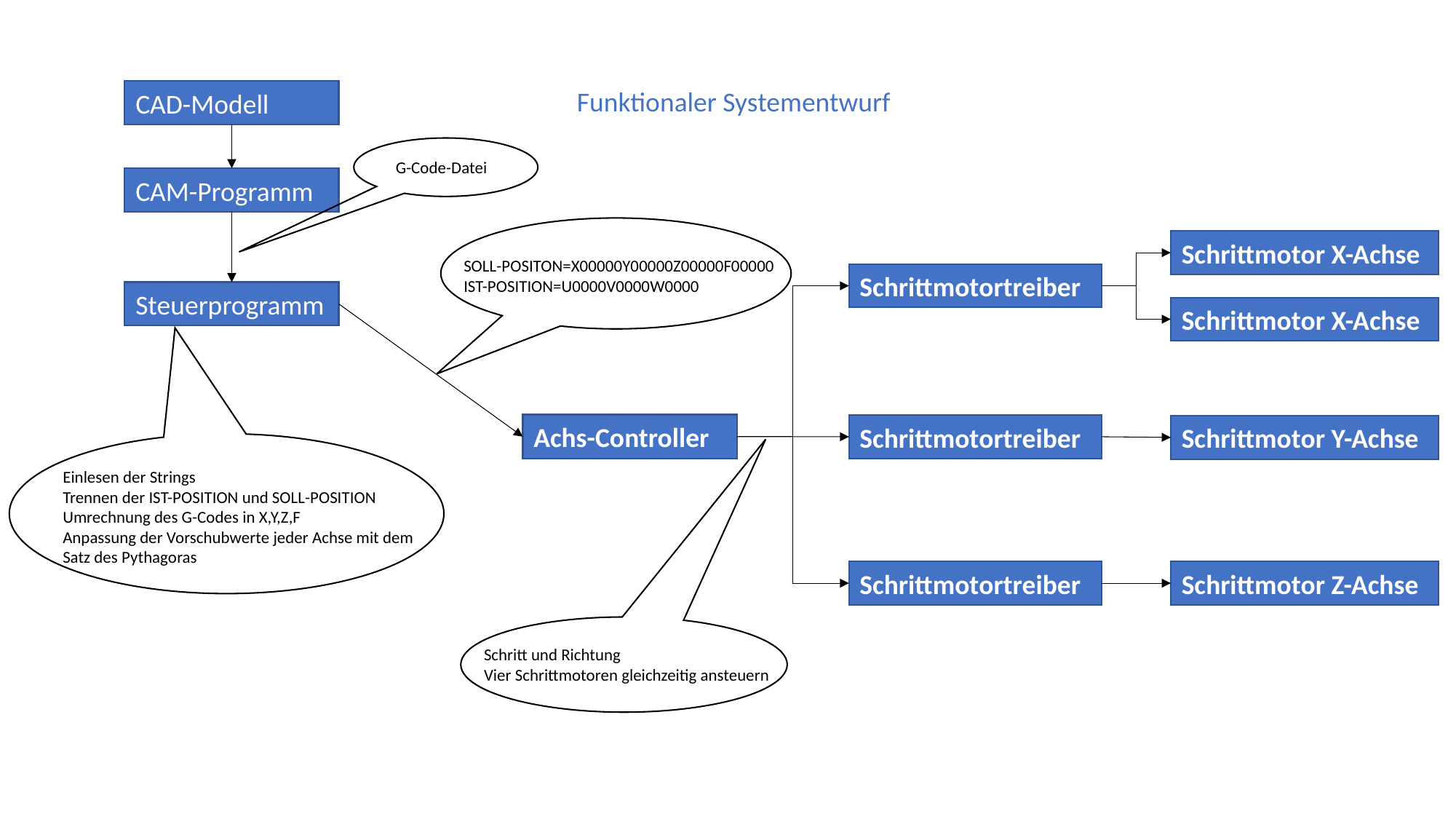

Funktionaler Systementwurf
CAD-Modell

G-Code-Datei
CAM-Programm

Schrittmotor X-Achse
SOLL-POSITON=X00000Y00000Z00000F00000
IST-POSITION=U0000V0000W0000

Schrittmotortreiber
Steuerprogramm
Schrittmotor X-Achse
Achs-Controller
Schrittmotortreiber
Schrittmotor Y-Achse

Einlesen der Strings
Trennen der IST-POSITION und SOLL-POSITION
Umrechnung des G-Codes in X,Y,Z,F
Anpassung der Vorschubwerte jeder Achse mit dem Satz des Pythagoras
Schrittmotortreiber
Schrittmotor Z-Achse

Schritt und Richtung
Vier Schrittmotoren gleichzeitig ansteuern